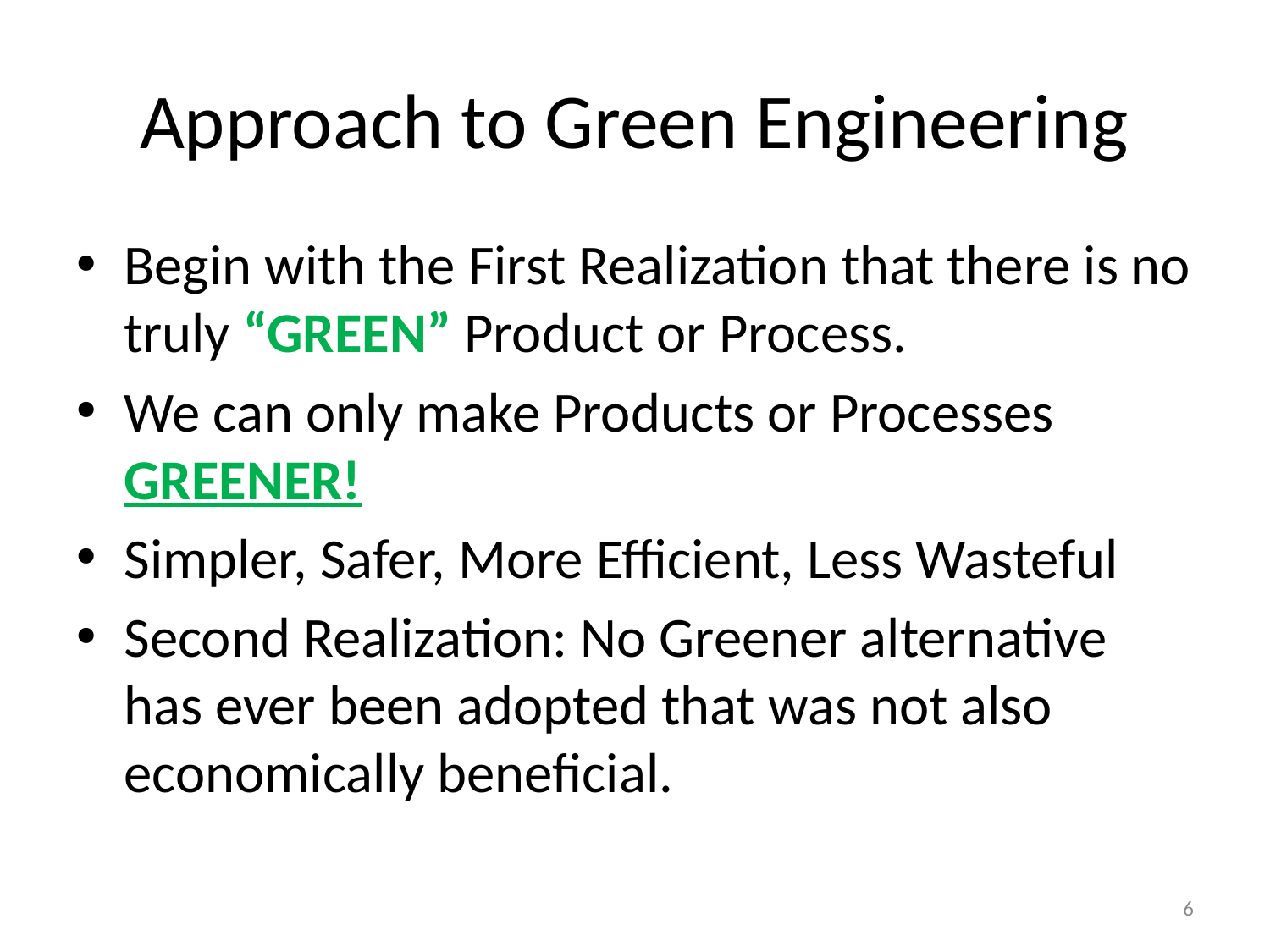

# Approach to Green Engineering
Begin with the First Realization that there is no truly “GREEN” Product or Process.
We can only make Products or Processes GREENER!
Simpler, Safer, More Efficient, Less Wasteful
Second Realization: No Greener alternative has ever been adopted that was not also economically beneficial.

6